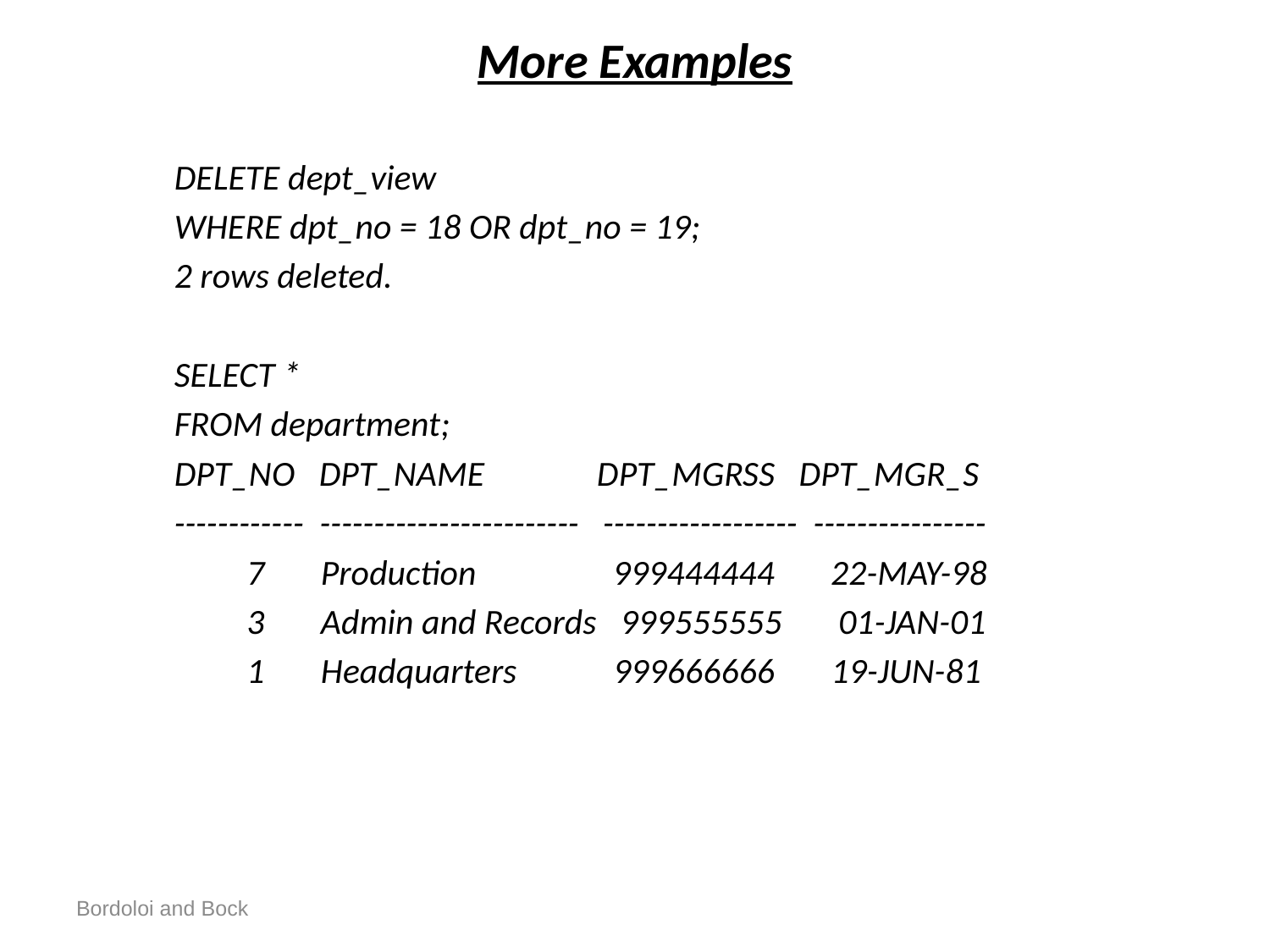

# More Examples
DELETE dept_view
WHERE dpt_no = 18 OR dpt_no = 19;
2 rows deleted.

SELECT *
FROM department;
DPT_NO   DPT_NAME              DPT_MGRSS   DPT_MGR_S
------------  ------------------------   ------------------  ----------------
         7       Production                 999444444       22-MAY-98
         3       Admin and Records   999555555       01-JAN-01
         1       Headquarters            999666666       19-JUN-81
Bordoloi and Bock